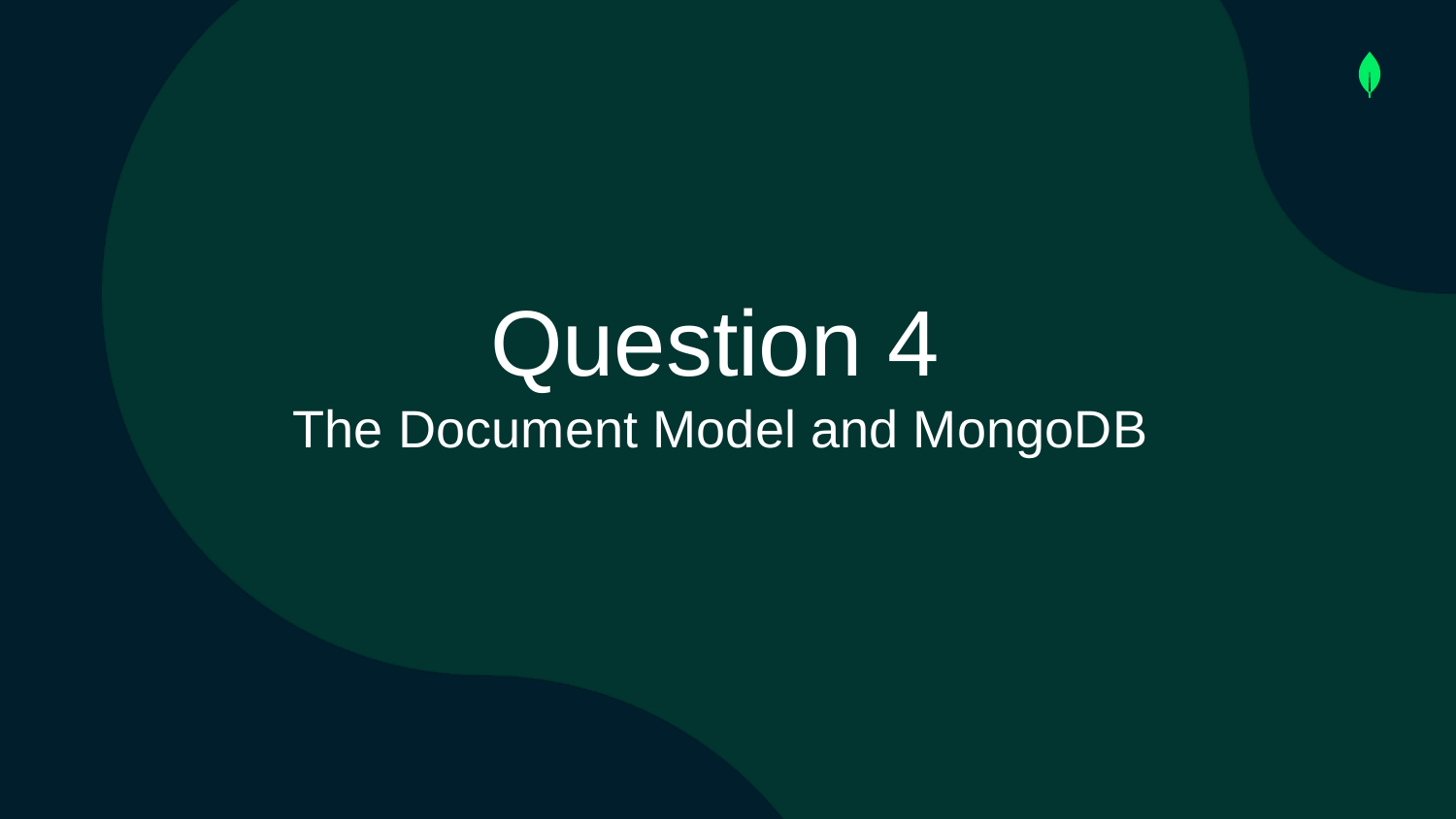

# Question 4
The Document Model and MongoDB